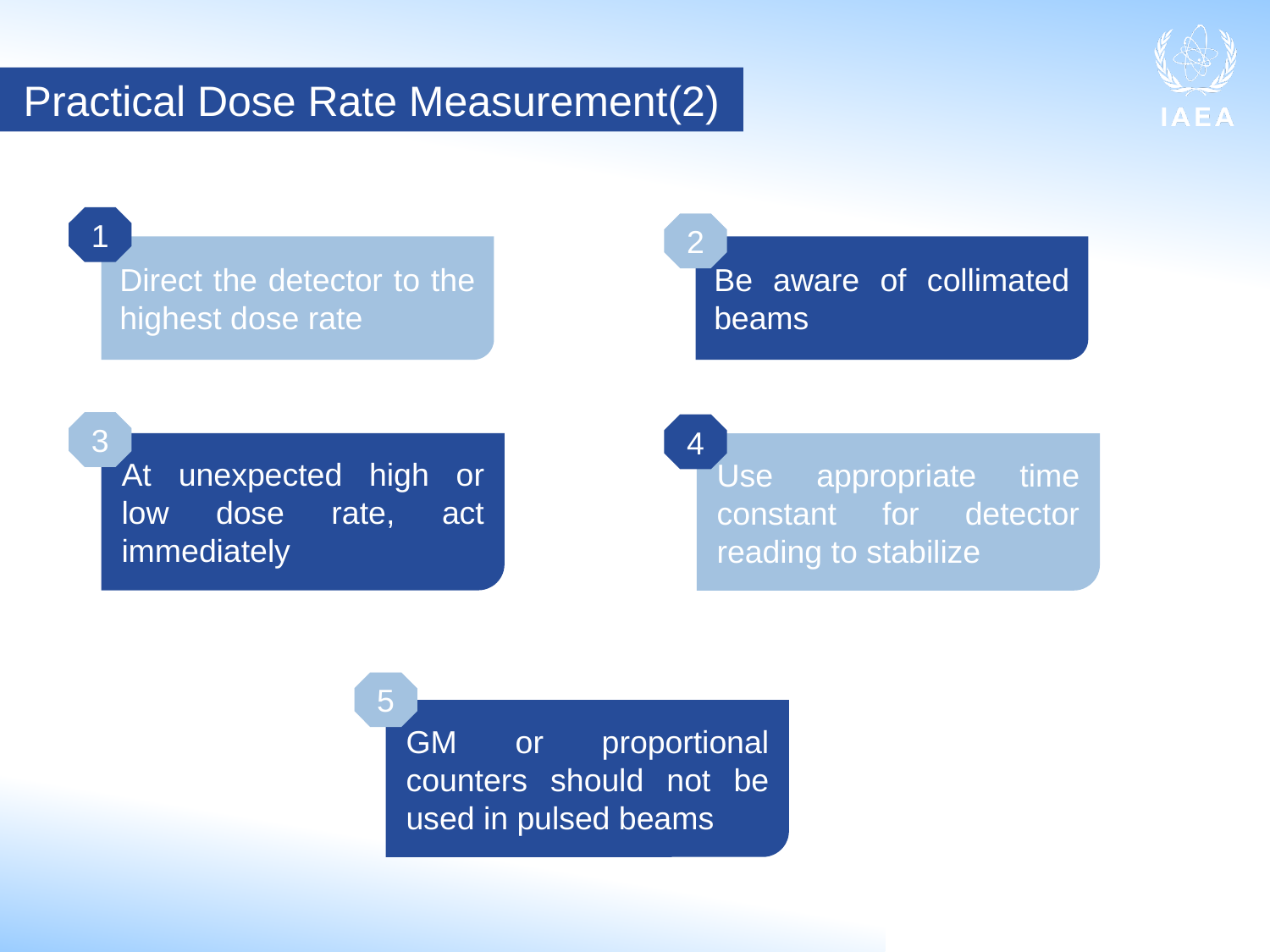

Practical Dose Rate Measurement(2)
1
2

Direct the detector to the highest dose rate

Be aware of collimated beams

3
4

At unexpected high or low dose rate, act immediately

Use appropriate time constant for detector reading to stabilize
5
GM or proportional counters should not be used in pulsed beams